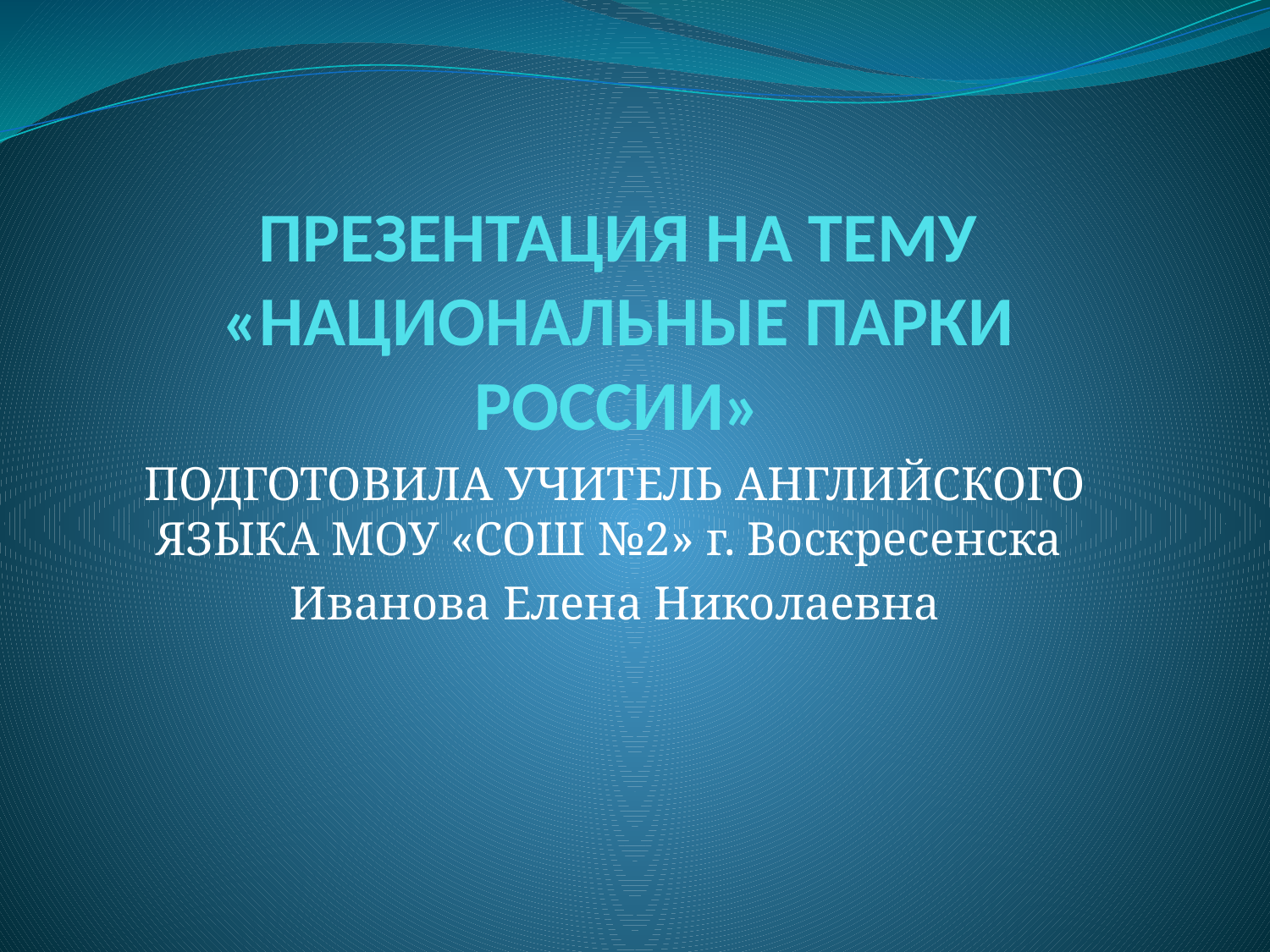

# ПРЕЗЕНТАЦИЯ НА ТЕМУ «НАЦИОНАЛЬНЫЕ ПАРКИ РОССИИ»
ПОДГОТОВИЛА УЧИТЕЛЬ АНГЛИЙСКОГО ЯЗЫКА МОУ «СОШ №2» г. Воскресенска
Иванова Елена Николаевна